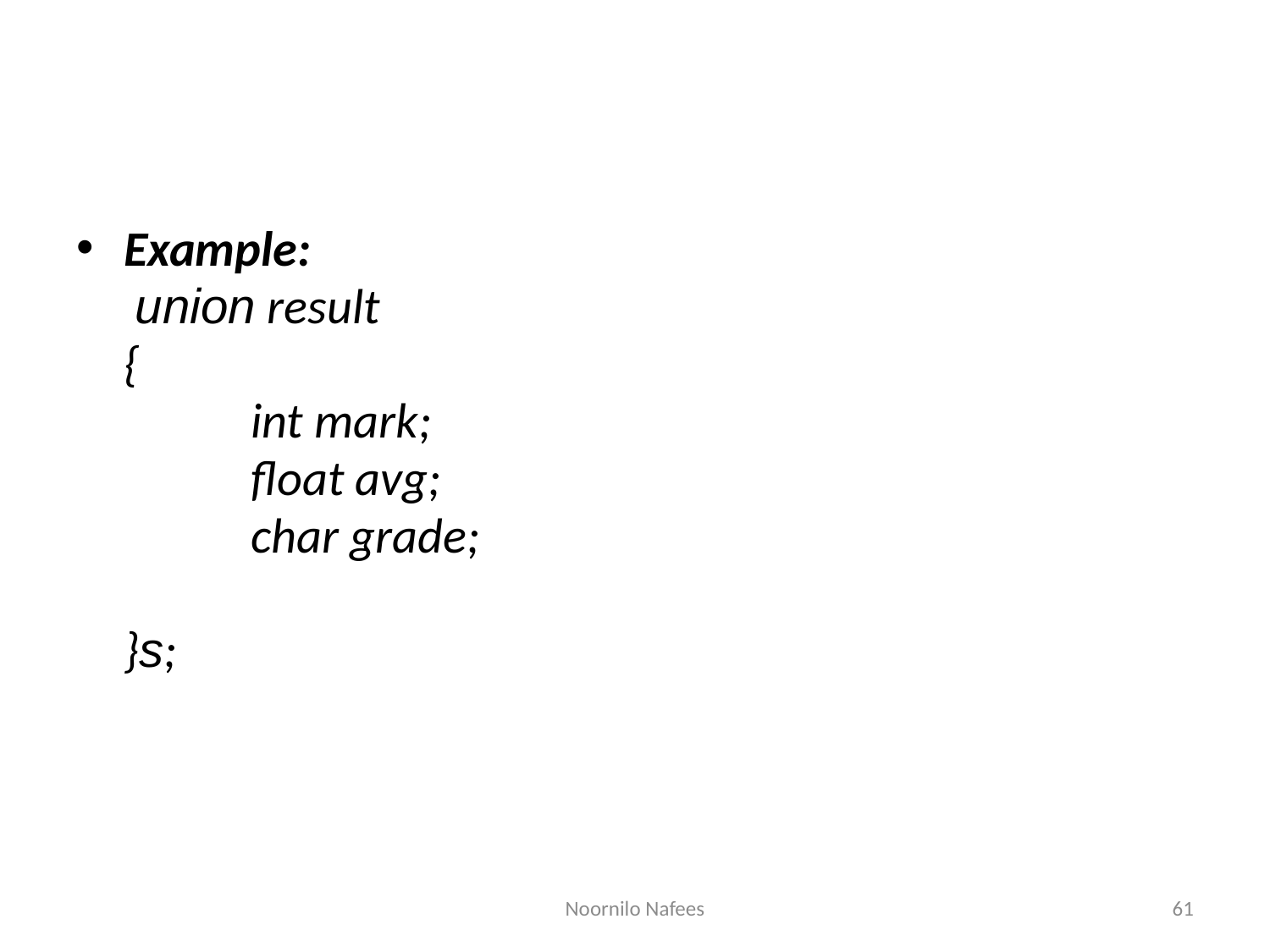

#
Example:
	 union result
	{
		int mark;
		float avg;
		char grade;

	}s;
Noornilo Nafees
61